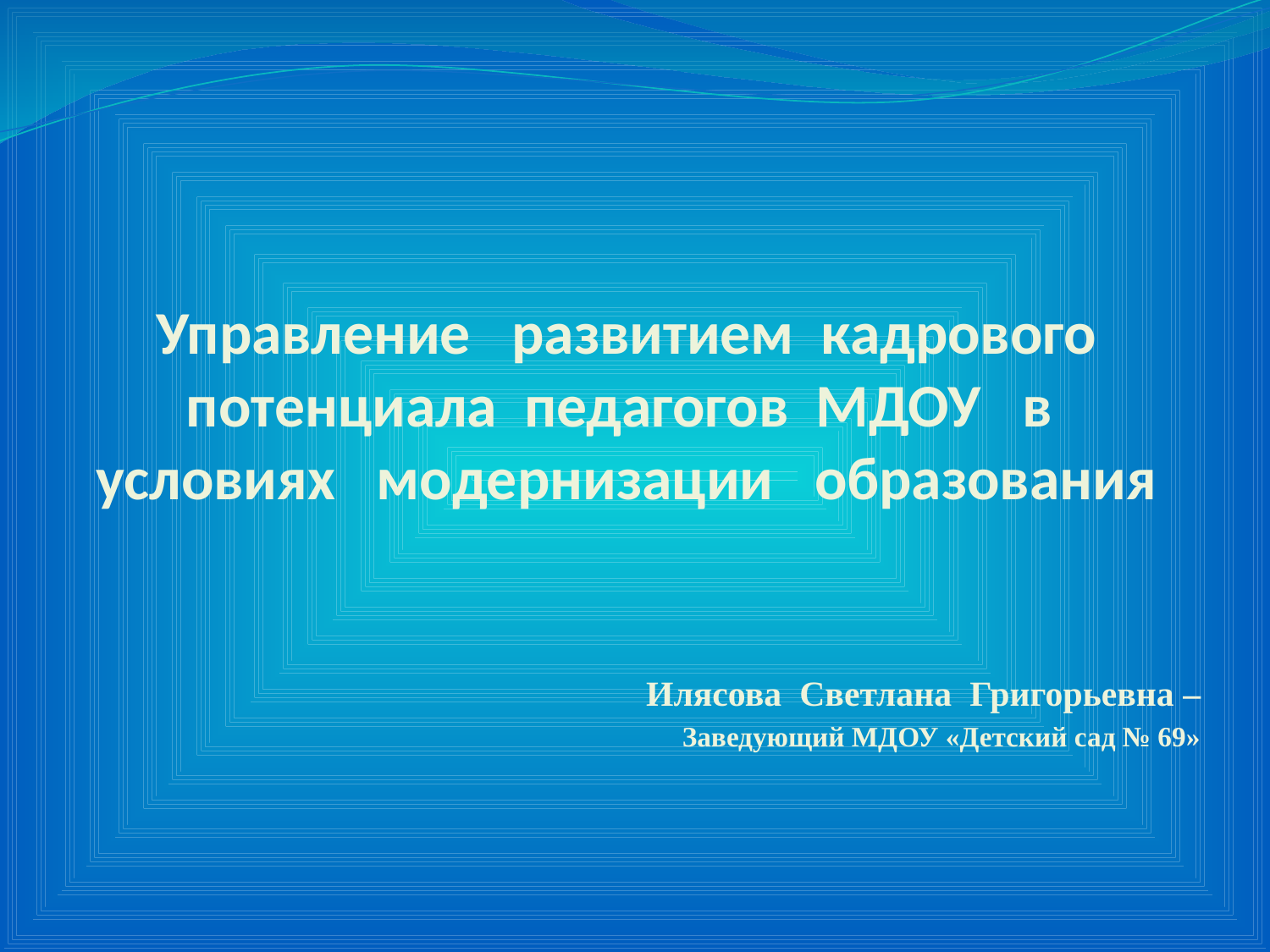

# Управление   развитием  кадрового  потенциала  педагогов  МДОУ   в   условиях   модернизации   образования
Илясова  Светлана  Григорьевна –
Заведующий МДОУ «Детский сад № 69»